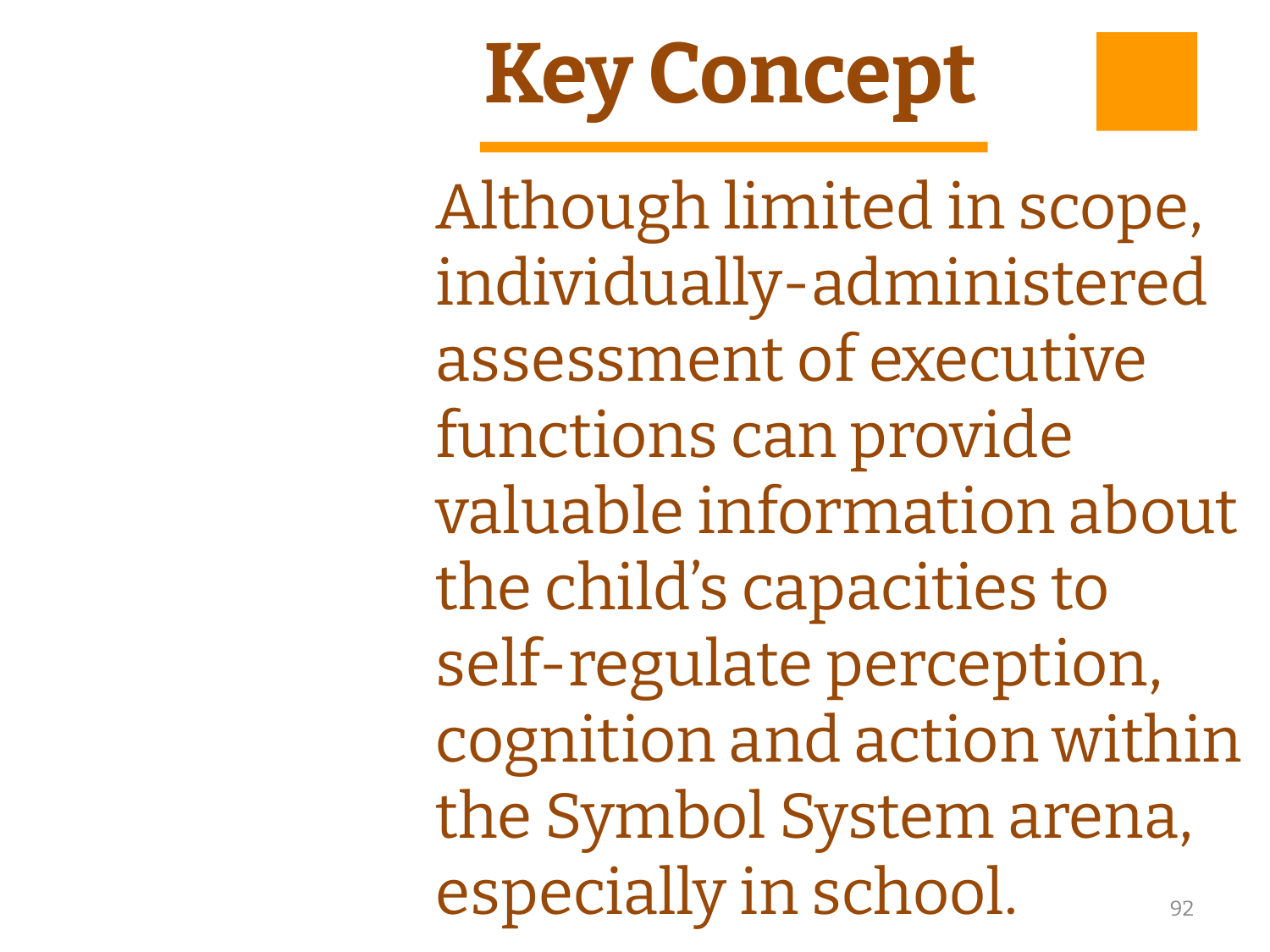

Key Concept

Although limited in scope, individually-administered assessment of executive functions can provide valuable information about the child’s capacities to self-regulate perception, cognition and action within the Symbol System arena, especially in school.
92